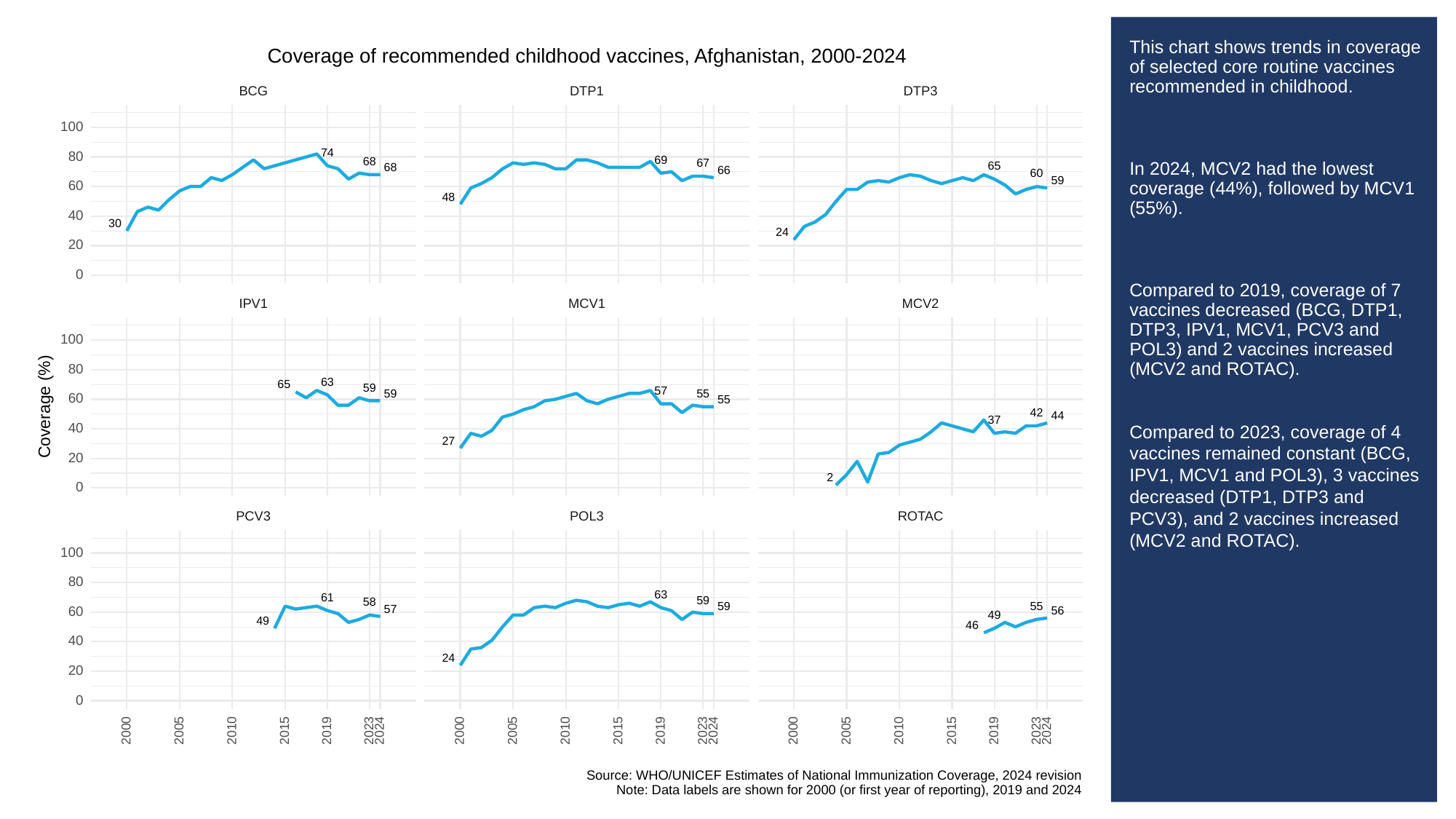

# This chart shows trends in coverage of selected core routine vaccines recommended in childhood.

In 2024, MCV2 had the lowest coverage (44%), followed by MCV1 (55%).

Compared to 2019, coverage of 7 vaccines decreased (BCG, DTP1, DTP3, IPV1, MCV1, PCV3 and POL3) and 2 vaccines increased (MCV2 and ROTAC).

Compared to 2023, coverage of 4 vaccines remained constant (BCG, IPV1, MCV1 and POL3), 3 vaccines decreased (DTP1, DTP3 and PCV3), and 2 vaccines increased (MCV2 and ROTAC).

Coverage of recommended childhood vaccines, Afghanistan, 2000-2024
BCG
DTP3
DTP1

100

74
80

69

68
67

65
68
66
60

59
60

48

40

30
24

20

0

MCV1
MCV2
IPV1

100

80

63
65
59

57
59
55

60
55
Coverage (%)

42
44

37

40

27

20

2
0

POL3
PCV3
ROTAC

100

80

63
61
59

58

59
55
57

56
60
49

49

46

40

24

20

0

2023
2023
2023
2000
2005
2010
2015
2019
2024
2000
2005
2010
2015
2019
2024
2000
2005
2010
2015
2019
2024
Source: WHO/UNICEF Estimates of National Immunization Coverage, 2024 revision
Note: Data labels are shown for 2000 (or first year of reporting), 2019 and 2024